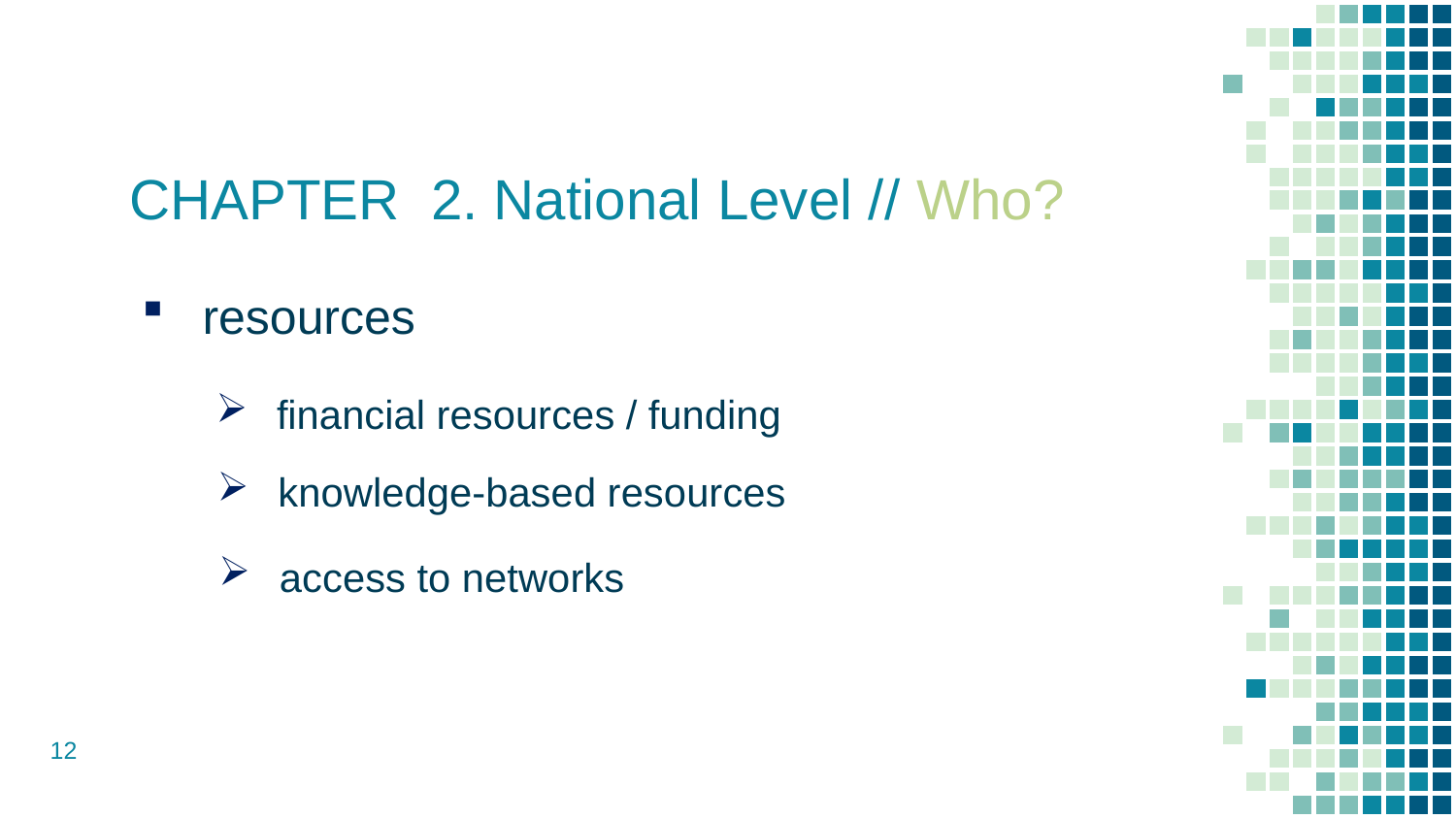

# CHAPTER  2. National Level // Who?
resources

financial resources / funding

knowledge-based resources
access to networks

12